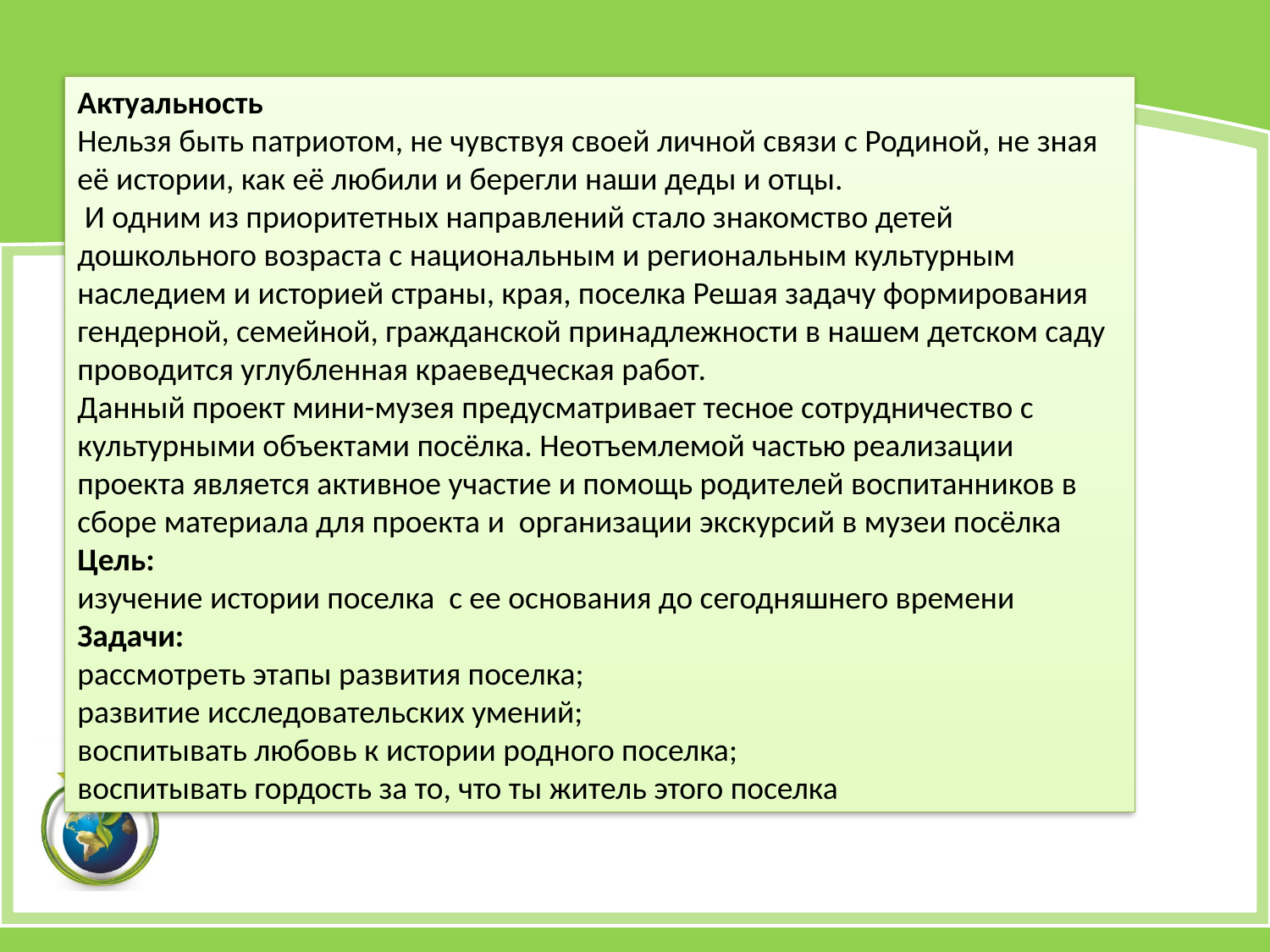

Актуальность
Нельзя быть патриотом, не чувствуя своей личной связи с Родиной, не зная её истории, как её любили и берегли наши деды и отцы.
 И одним из приоритетных направлений стало знакомство детей дошкольного возраста с национальным и региональным культурным наследием и историей страны, края, поселка Решая задачу формирования гендерной, семейной, гражданской принадлежности в нашем детском саду проводится углубленная краеведческая работ.
Данный проект мини-музея предусматривает тесное сотрудничество с культурными объектами посёлка. Неотъемлемой частью реализации проекта является активное участие и помощь родителей воспитанников в сборе материала для проекта и  организации экскурсий в музеи посёлка
Цель:
изучение истории поселка  с ее основания до сегодняшнего времени
Задачи:
рассмотреть этапы развития поселка;
развитие исследовательских умений;
воспитывать любовь к истории родного поселка;
воспитывать гордость за то, что ты житель этого поселка